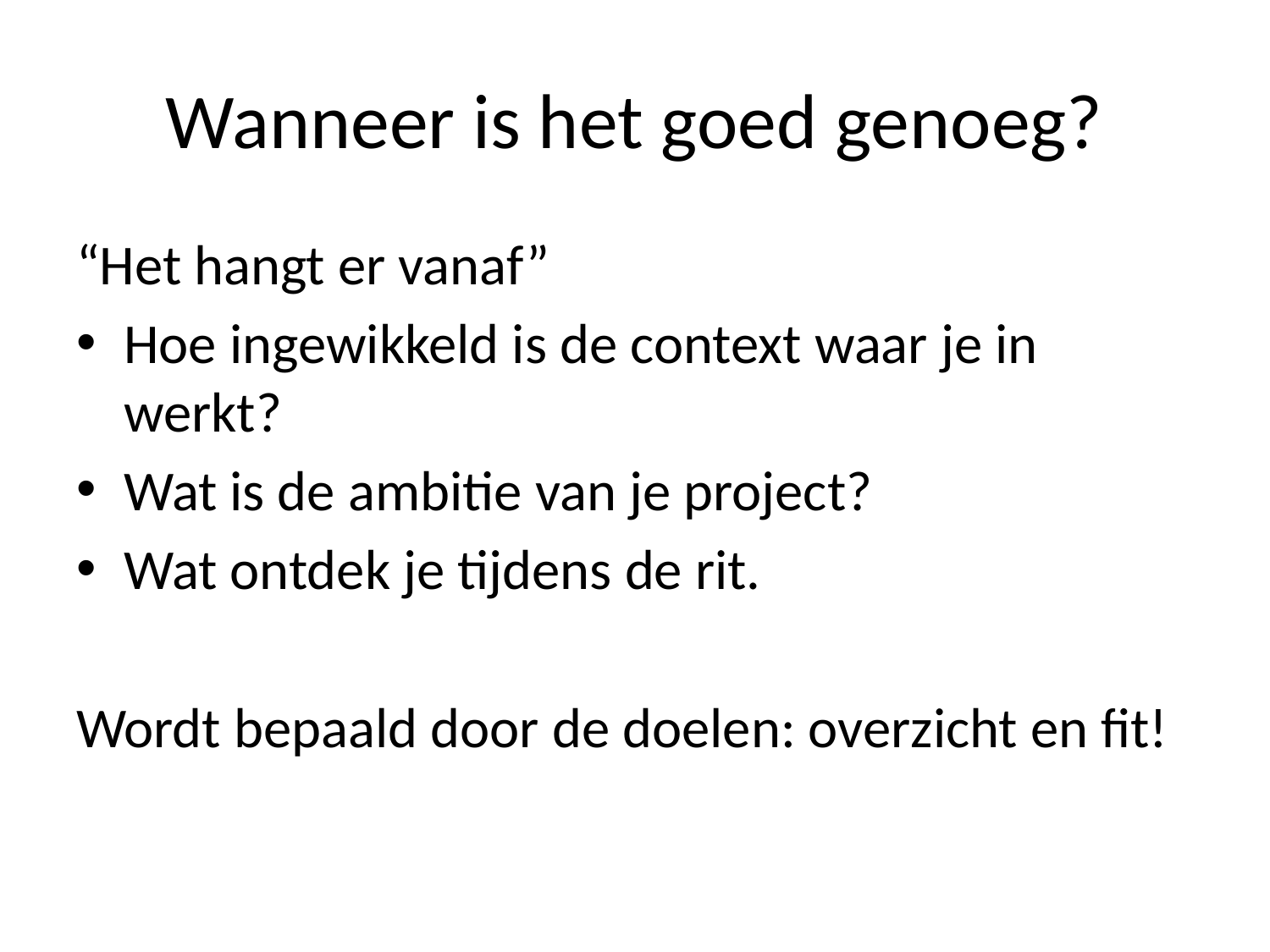

# Wanneer is het goed genoeg?
“Het hangt er vanaf”
Hoe ingewikkeld is de context waar je in werkt?
Wat is de ambitie van je project?
Wat ontdek je tijdens de rit.

Wordt bepaald door de doelen: overzicht en fit!